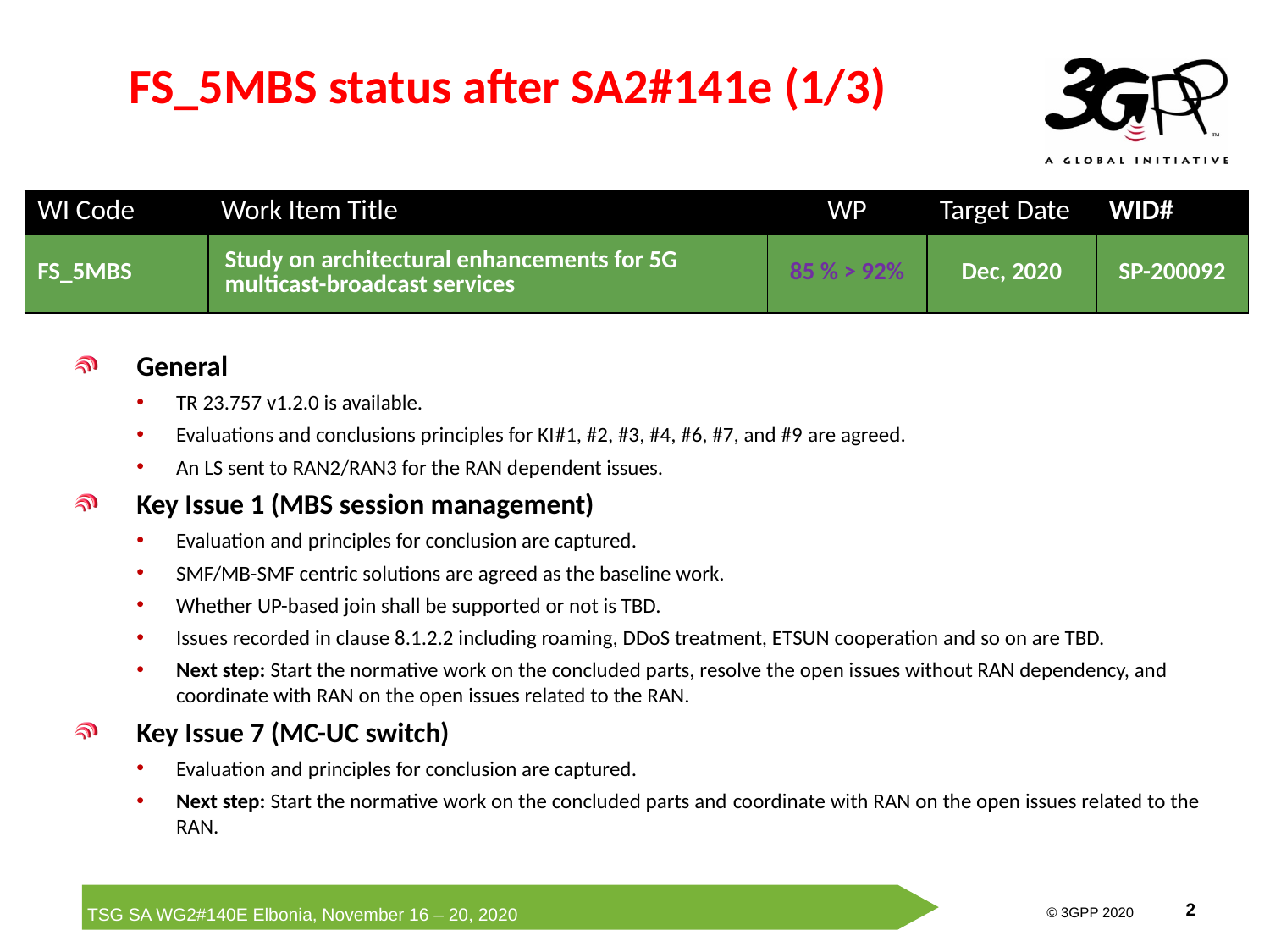

# FS_5MBS status after SA2#141e (1/3)
| WI Code | Work Item Title | WP | Target Date | WID# |
| --- | --- | --- | --- | --- |
| FS\_5MBS | Study on architectural enhancements for 5G multicast-broadcast services | 85 % > 92% | Dec, 2020 | SP-200092 |
General
TR 23.757 v1.2.0 is available.
Evaluations and conclusions principles for KI#1, #2, #3, #4, #6, #7, and #9 are agreed.
An LS sent to RAN2/RAN3 for the RAN dependent issues.
Key Issue 1 (MBS session management)
Evaluation and principles for conclusion are captured.
SMF/MB-SMF centric solutions are agreed as the baseline work.
Whether UP-based join shall be supported or not is TBD.
Issues recorded in clause 8.1.2.2 including roaming, DDoS treatment, ETSUN cooperation and so on are TBD.
Next step: Start the normative work on the concluded parts, resolve the open issues without RAN dependency, and coordinate with RAN on the open issues related to the RAN.
Key Issue 7 (MC-UC switch)
Evaluation and principles for conclusion are captured.
Next step: Start the normative work on the concluded parts and coordinate with RAN on the open issues related to the RAN.